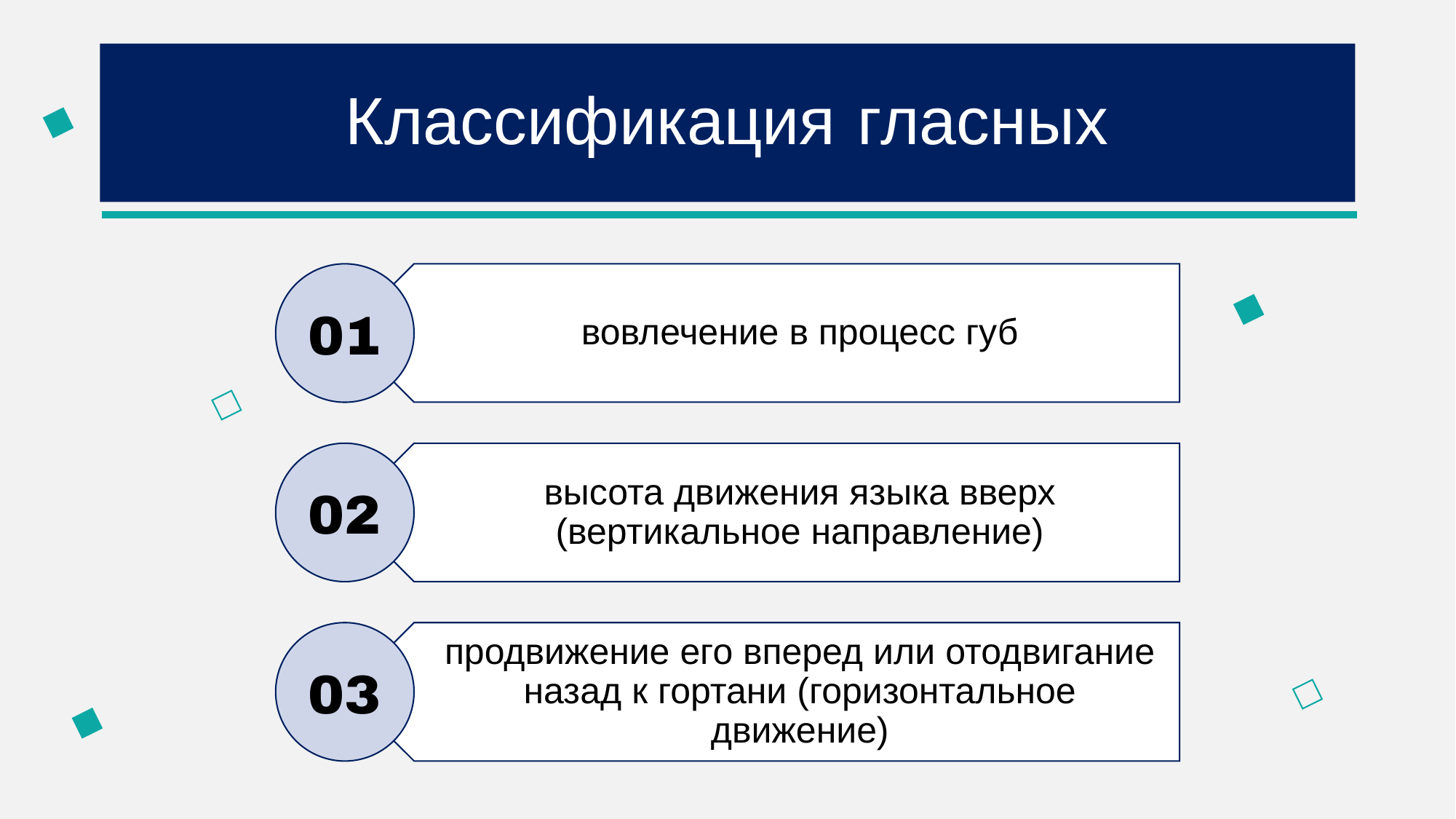

# Классификация гласных

вовлечение в процесс губ
01
02
высота движения языка вверх (вертикальное направление)
продвижение его вперед или отодвигание назад к гортани (горизонтальное движение)
03